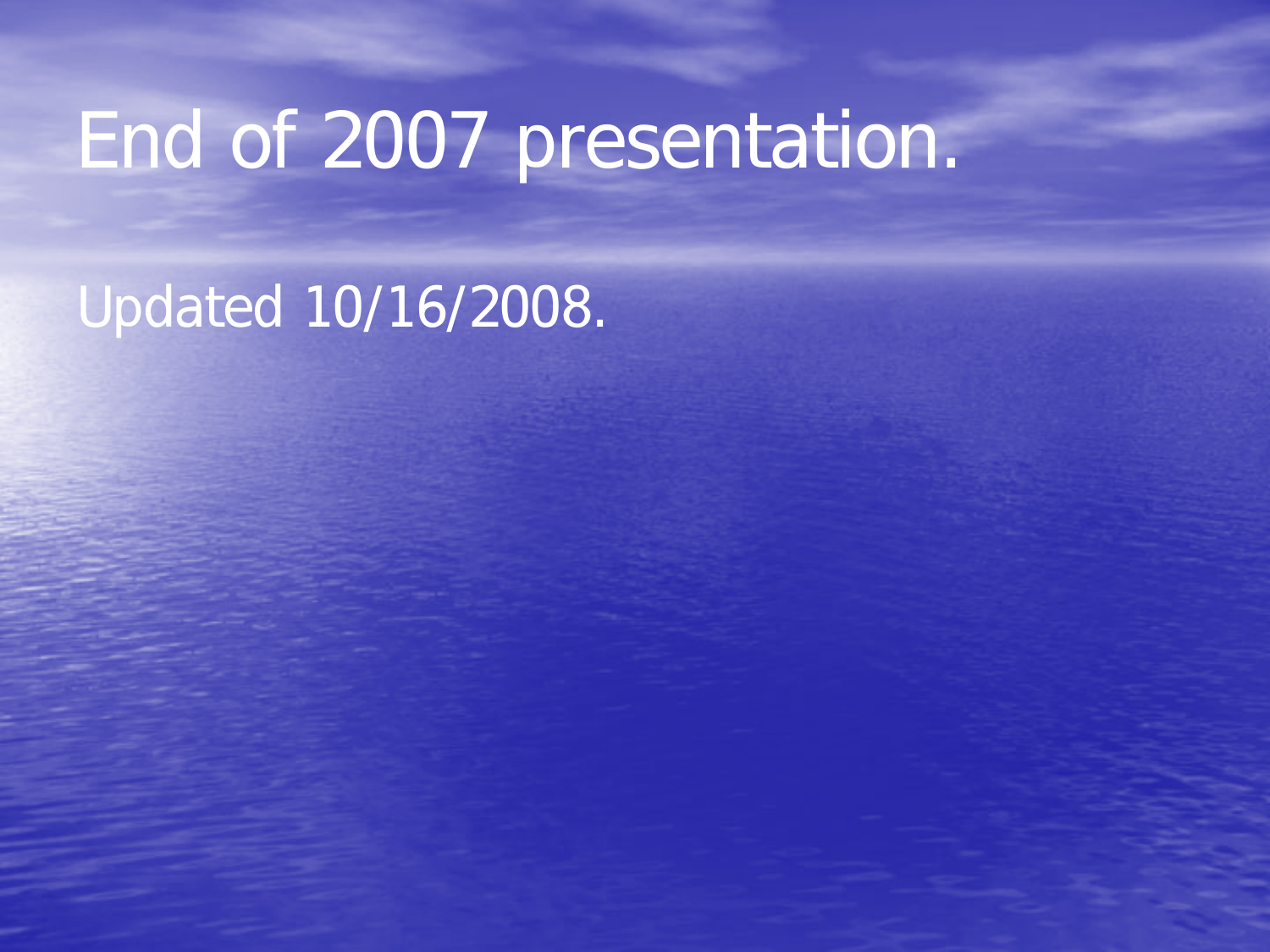

# End of 2007 presentation.
Updated 10/16/2008.